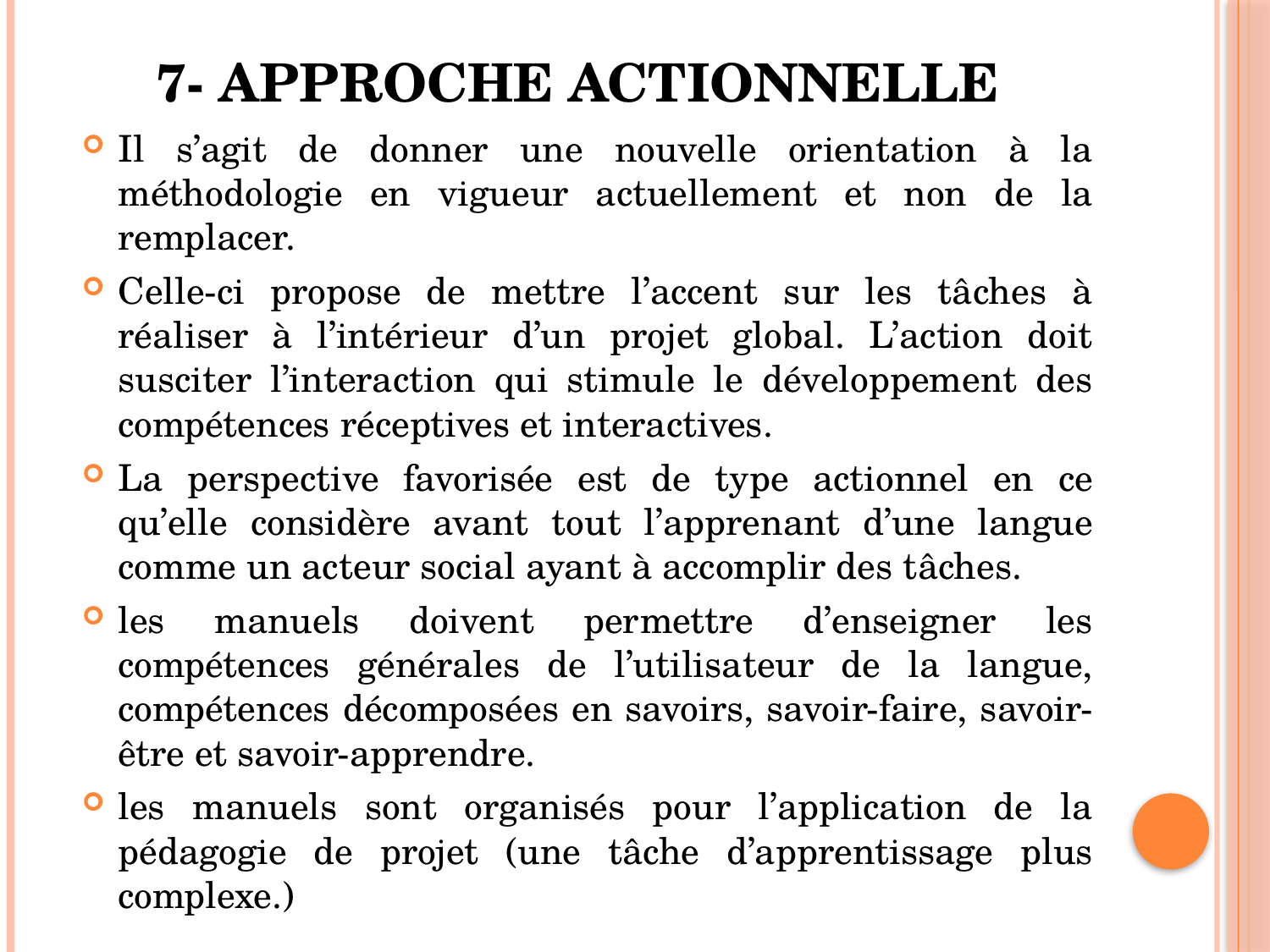

# 7- approche actionnelle
Il s’agit de donner une nouvelle orientation à la méthodologie en vigueur actuellement et non de la remplacer.
Celle-ci propose de mettre l’accent sur les tâches à réaliser à l’intérieur d’un projet global. L’action doit susciter l’interaction qui stimule le développement des compétences réceptives et interactives.
La perspective favorisée est de type actionnel en ce qu’elle considère avant tout l’apprenant d’une langue comme un acteur social ayant à accomplir des tâches.
les manuels doivent permettre d’enseigner les compétences générales de l’utilisateur de la langue, compétences décomposées en savoirs, savoir-faire, savoir-être et savoir-apprendre.
les manuels sont organisés pour l’application de la pédagogie de projet (une tâche d’apprentissage plus complexe.)